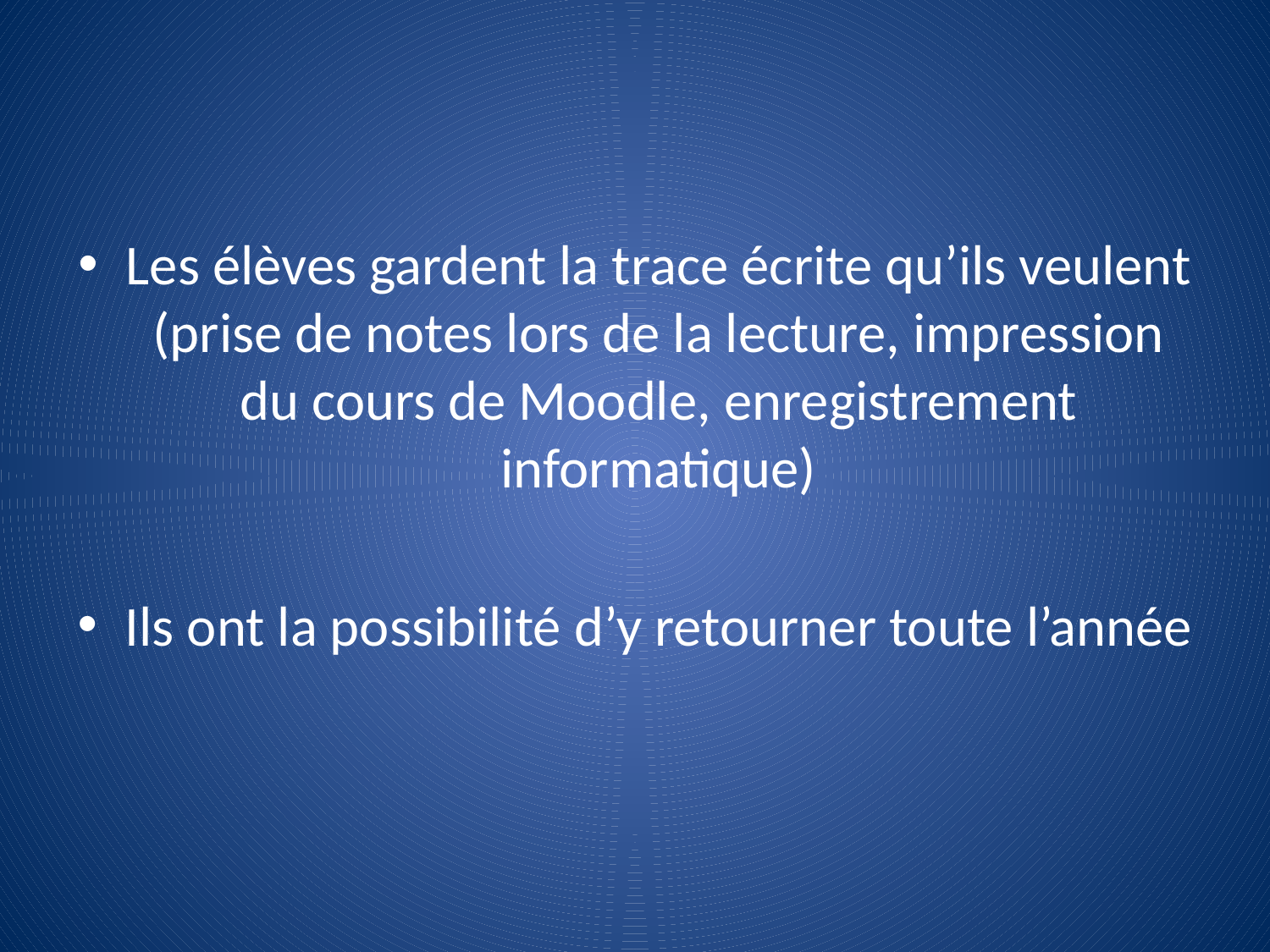

Les élèves gardent la trace écrite qu’ils veulent (prise de notes lors de la lecture, impression du cours de Moodle, enregistrement informatique)

Ils ont la possibilité d’y retourner toute l’année